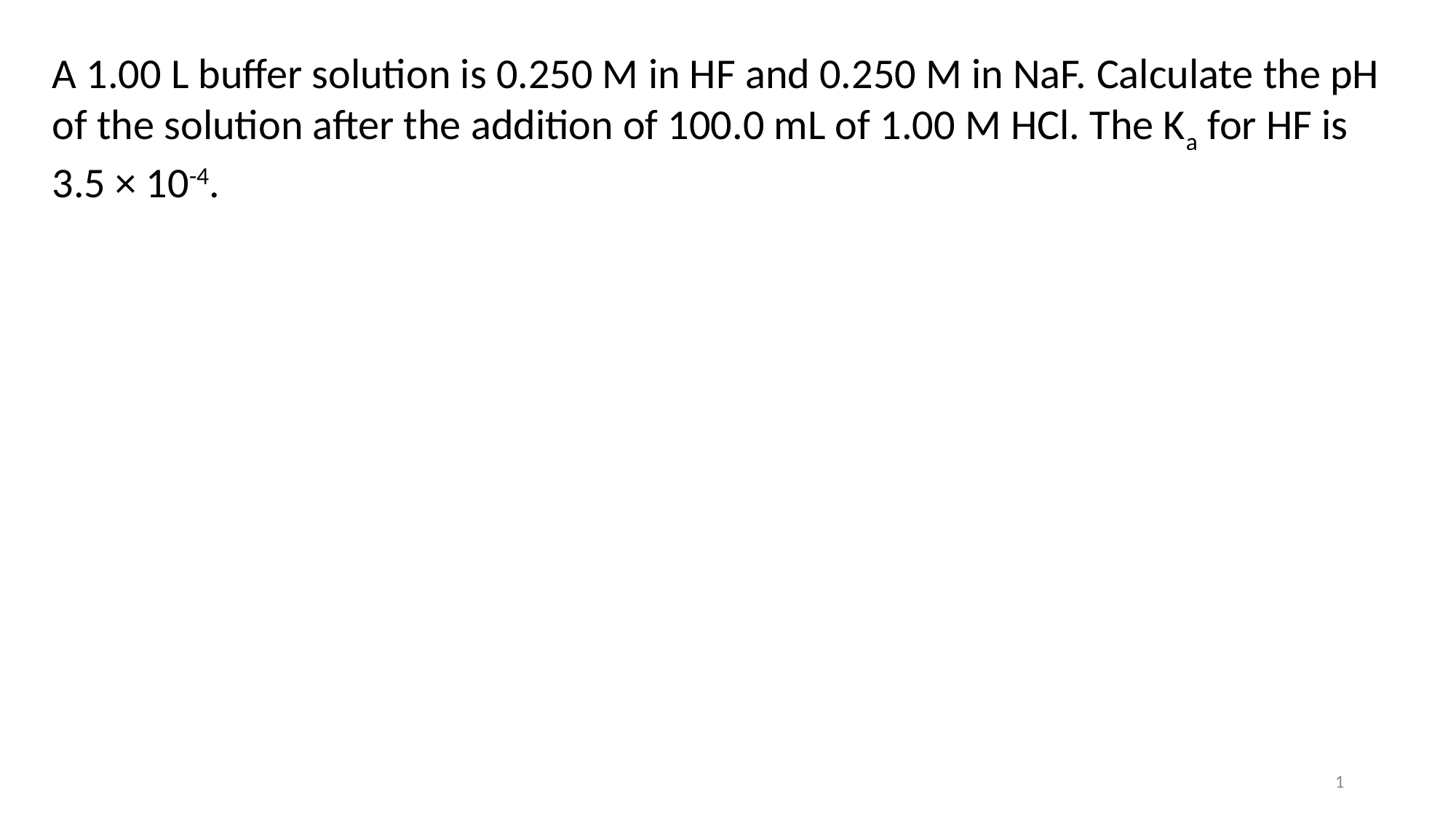

A 1.00 L buffer solution is 0.250 M in HF and 0.250 M in NaF. Calculate the pH of the solution after the addition of 100.0 mL of 1.00 M HCl. The Ka for HF is 3.5 × 10-4.
1